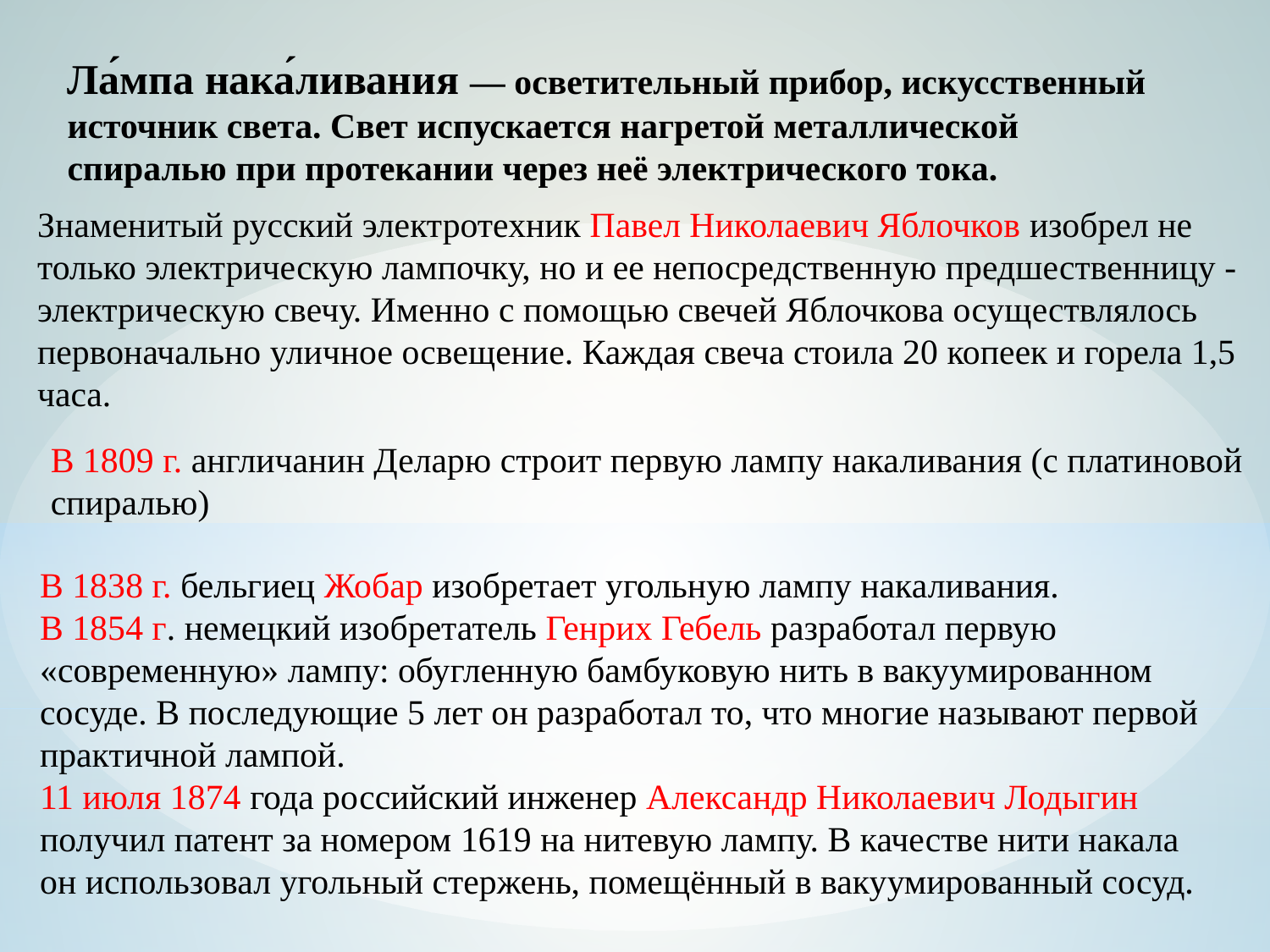

Ла́мпа нака́ливания — осветительный прибор, искусственный источник света. Свет испускается нагретой металлической спиралью при протекании через неё электрического тока.
Знаменитый русский электротехник Павел Николаевич Яблочков изобрел не только электрическую лампочку, но и ее непосредственную предшественницу - электрическую свечу. Именно с помощью свечей Яблочкова осуществлялось первоначально уличное освещение. Каждая свеча стоила 20 копеек и горела 1,5 часа.
В 1809 г. англичанин Деларю строит первую лампу накаливания (с платиновой спиралью)
В 1838 г. бельгиец Жобар изобретает угольную лампу накаливания.
В 1854 г. немецкий изобретатель Генрих Гебель разработал первую «современную» лампу: обугленную бамбуковую нить в вакуумированном сосуде. В последующие 5 лет он разработал то, что многие называют первой практичной лампой.
11 июля 1874 года российский инженер Александр Николаевич Лодыгин получил патент за номером 1619 на нитевую лампу. В качестве нити накала он использовал угольный стержень, помещённый в вакуумированный сосуд.